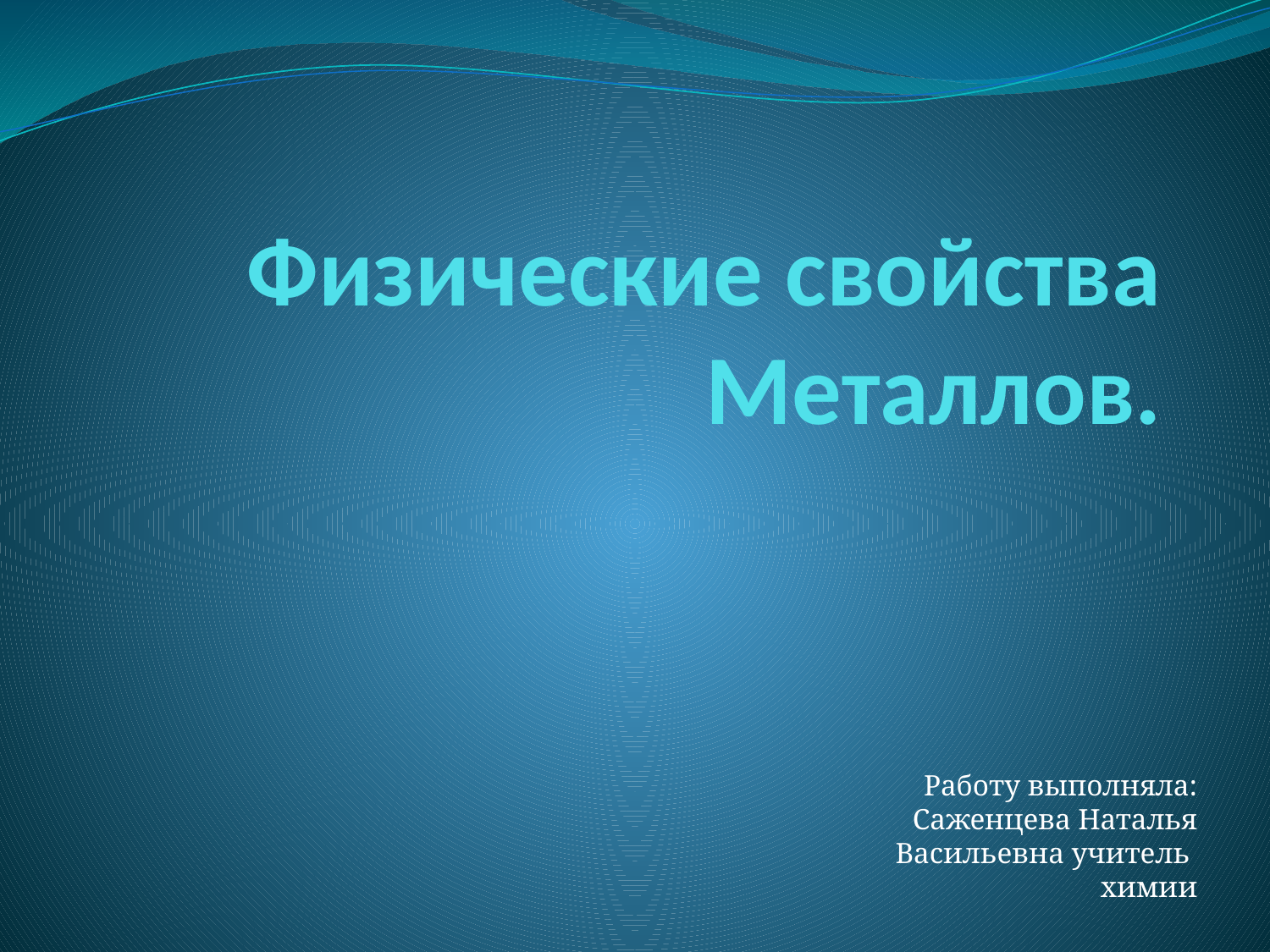

# Физические свойства Металлов.
Работу выполняла:
Саженцева Наталья Васильевна учитель  химии